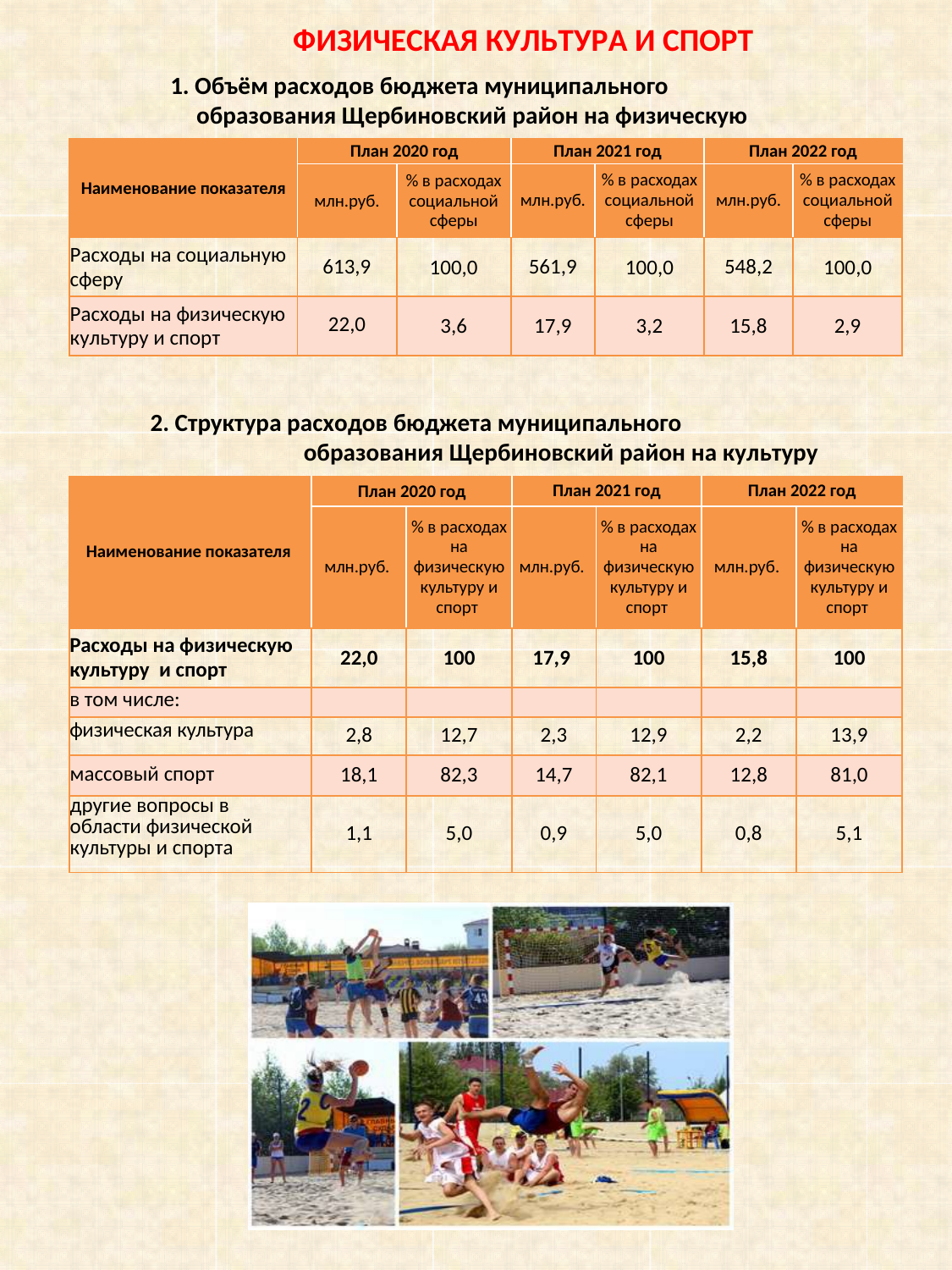

ФИЗИЧЕСКАЯ КУЛЬТУРА И СПОРТ
1. Объём расходов бюджета муниципального образования Щербиновский район на физическую культуру и спорт
| Наименование показателя | План 2020 год |  | План 2021 год |  | План 2022 год |  |
| --- | --- | --- | --- | --- | --- | --- |
|  | млн.руб. | % в расходах социальной сферы | млн.руб. | % в расходах социальной сферы | млн.руб. | % в расходах социальной сферы |
| Расходы на социальную сферу | 613,9 | 100,0 | 561,9 | 100,0 | 548,2 | 100,0 |
| Расходы на физическую культуру и спорт | 22,0 | 3,6 | 17,9 | 3,2 | 15,8 | 2,9 |
2. Структура расходов бюджета муниципального образования Щербиновский район на культуру
| Наименование показателя | План 2020 год |  | План 2021 год |  | План 2022 год |  |
| --- | --- | --- | --- | --- | --- | --- |
|  | млн.руб. | % в расходах на физическую культуру и спорт | млн.руб. | % в расходах на физическую культуру и спорт | млн.руб. | % в расходах на физическую культуру и спорт |
| Расходы на физическую культуру и спорт | 22,0 | 100 | 17,9 | 100 | 15,8 | 100 |
| в том числе: |  |  |  |  |  |  |
| физическая культура | 2,8 | 12,7 | 2,3 | 12,9 | 2,2 | 13,9 |
| массовый спорт | 18,1 | 82,3 | 14,7 | 82,1 | 12,8 | 81,0 |
| другие вопросы в области физической культуры и спорта | 1,1 | 5,0 | 0,9 | 5,0 | 0,8 | 5,1 |